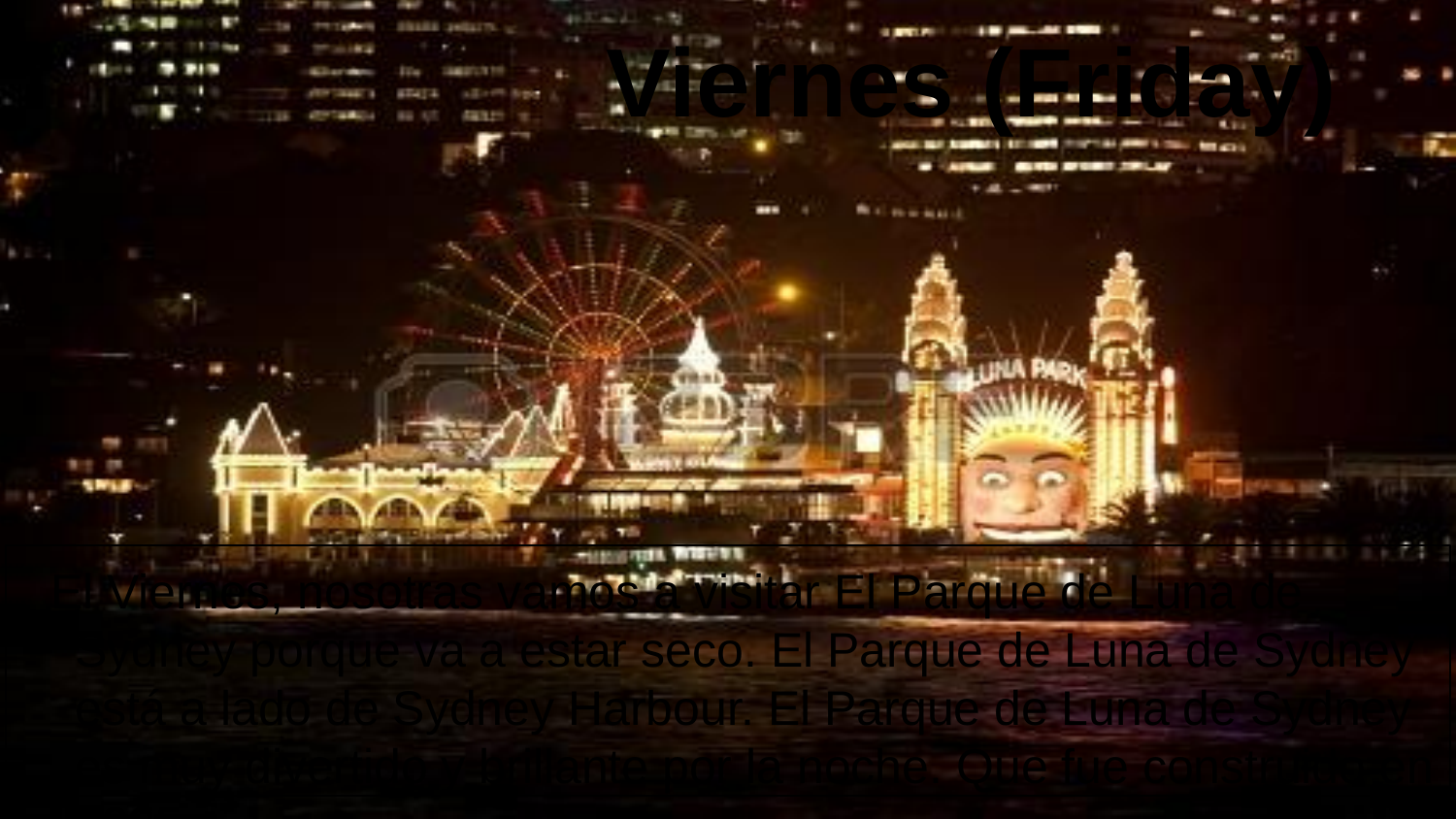

# Viernes (Friday)
El Viernes, nosotras vamos a visitar El Parque de Luna de Sydney porque va a estar seco. El Parque de Luna de Sydney está a lado de Sydney Harbour. El Parque de Luna de Sydney es muy divertido y brillante por la noche. Que fue construido en 1935